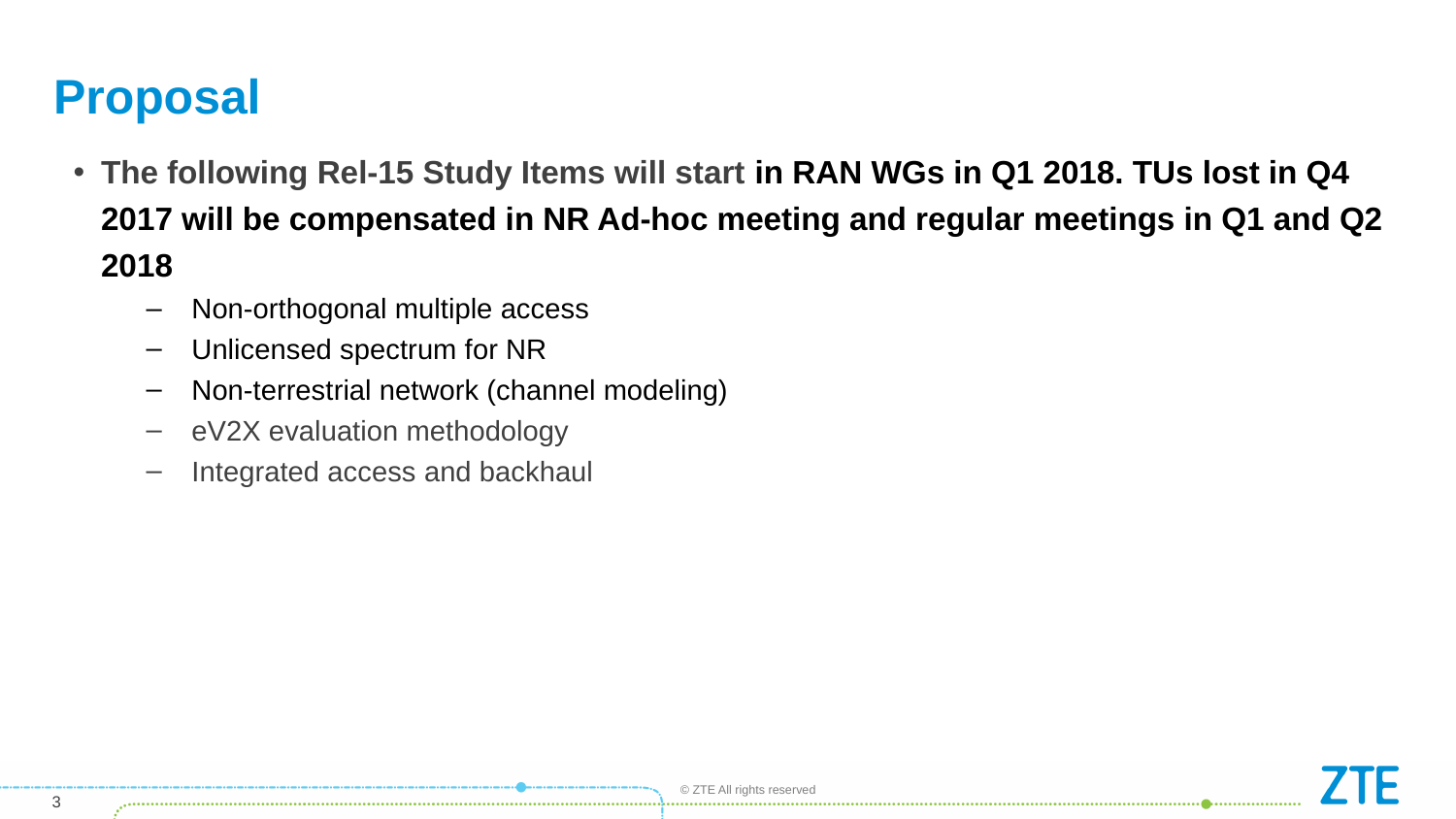

# Proposal
The following Rel-15 Study Items will start in RAN WGs in Q1 2018. TUs lost in Q4 2017 will be compensated in NR Ad-hoc meeting and regular meetings in Q1 and Q2 2018
Non-orthogonal multiple access
Unlicensed spectrum for NR
Non-terrestrial network (channel modeling)
eV2X evaluation methodology
Integrated access and backhaul